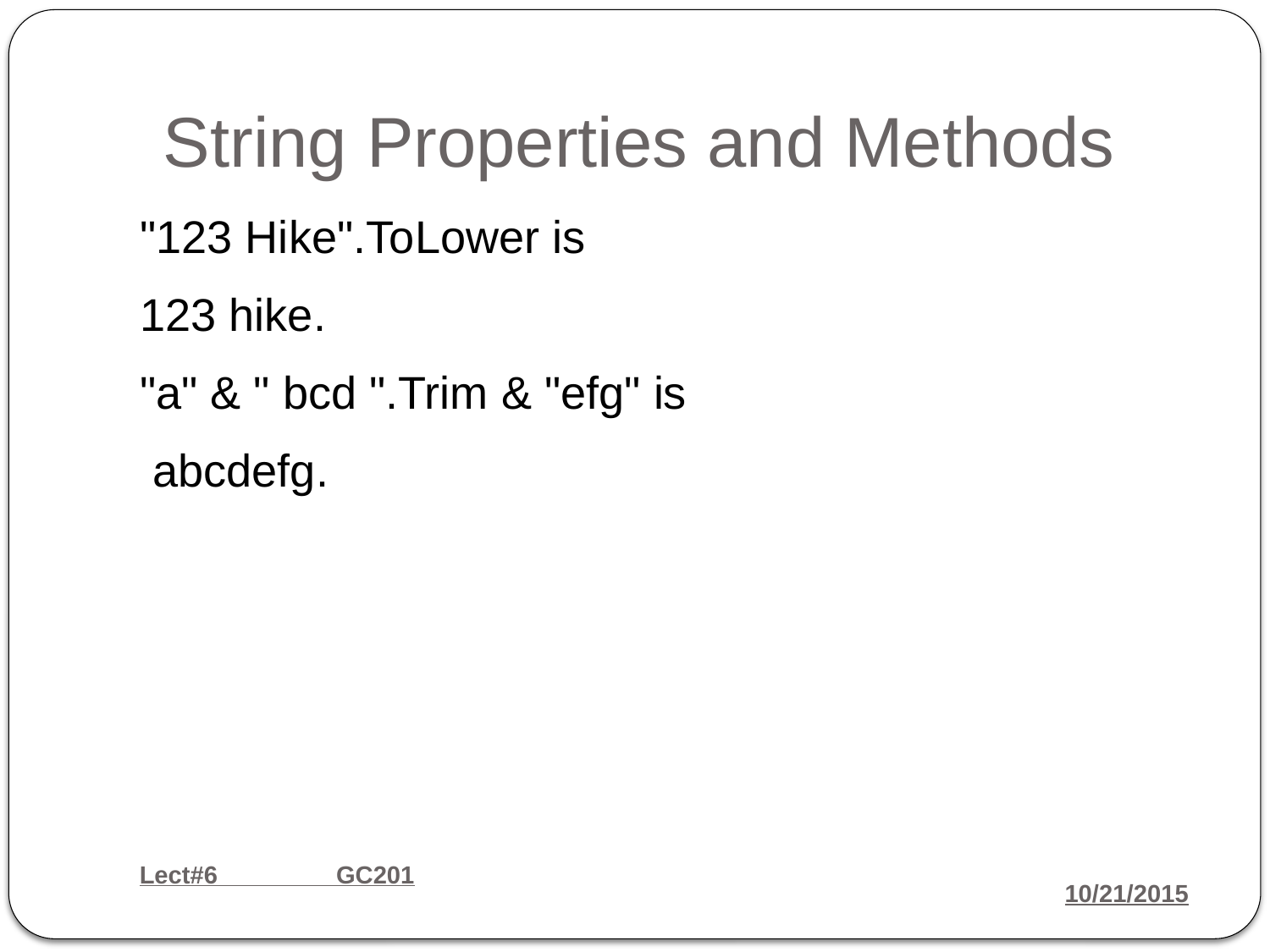

# String Properties and Methods
"123 Hike".ToLower is
123 hike.
"a" & " bcd ".Trim & "efg" is
 abcdefg.
Lect#6                 GC201

10/21/2015
30